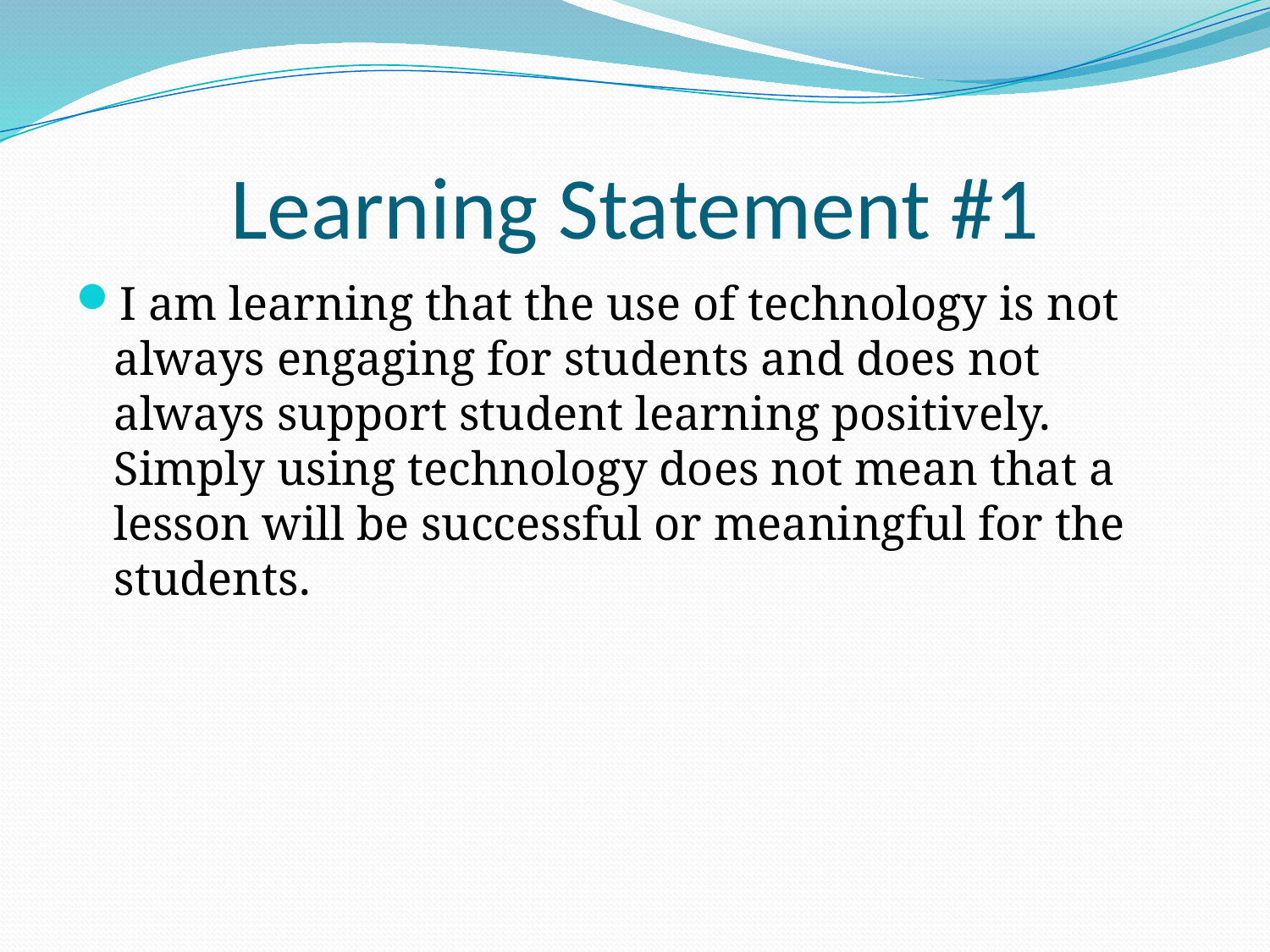

# Learning Statement #1
I am learning that the use of technology is not always engaging for students and does not always support student learning positively.  Simply using technology does not mean that a lesson will be successful or meaningful for the students.